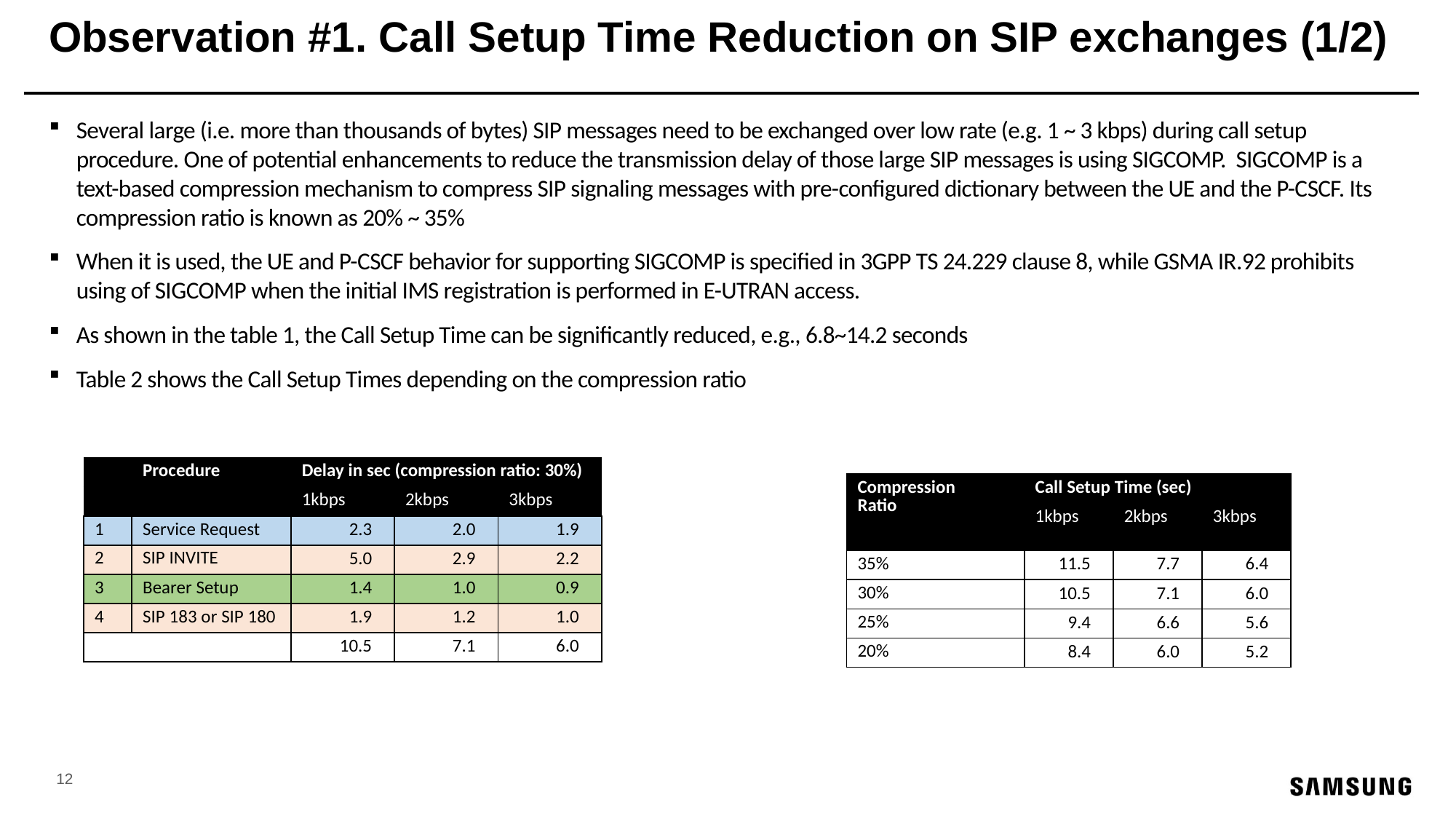

# Observation #1. Call Setup Time Reduction on SIP exchanges (1/2)
Several large (i.e. more than thousands of bytes) SIP messages need to be exchanged over low rate (e.g. 1 ~ 3 kbps) during call setup procedure. One of potential enhancements to reduce the transmission delay of those large SIP messages is using SIGCOMP.  SIGCOMP is a text-based compression mechanism to compress SIP signaling messages with pre-configured dictionary between the UE and the P-CSCF. Its compression ratio is known as 20% ~ 35%
When it is used, the UE and P-CSCF behavior for supporting SIGCOMP is specified in 3GPP TS 24.229 clause 8, while GSMA IR.92 prohibits using of SIGCOMP when the initial IMS registration is performed in E-UTRAN access.
As shown in the table 1, the Call Setup Time can be significantly reduced, e.g., 6.8~14.2 seconds
Table 2 shows the Call Setup Times depending on the compression ratio

|  | Procedure | Delay in sec (compression ratio: 30%) |  |  |
| --- | --- | --- | --- | --- |
|  |  | 1kbps | 2kbps | 3kbps |
| 1 | Service Request | 2.3 | 2.0 | 1.9 |
| 2 | SIP INVITE | 5.0 | 2.9 | 2.2 |
| 3 | Bearer Setup | 1.4 | 1.0 | 0.9 |
| 4 | SIP 183 or SIP 180 | 1.9 | 1.2 | 1.0 |
|  |  | 10.5 | 7.1 | 6.0 |
| Compression Ratio | Call Setup Time (sec) |  |  |
| --- | --- | --- | --- |
|  | 1kbps | 2kbps | 3kbps |
| 35% | 11.5 | 7.7 | 6.4 |
| 30% | 10.5 | 7.1 | 6.0 |
| 25% | 9.4 | 6.6 | 5.6 |
| 20% | 8.4 | 6.0 | 5.2 |
12